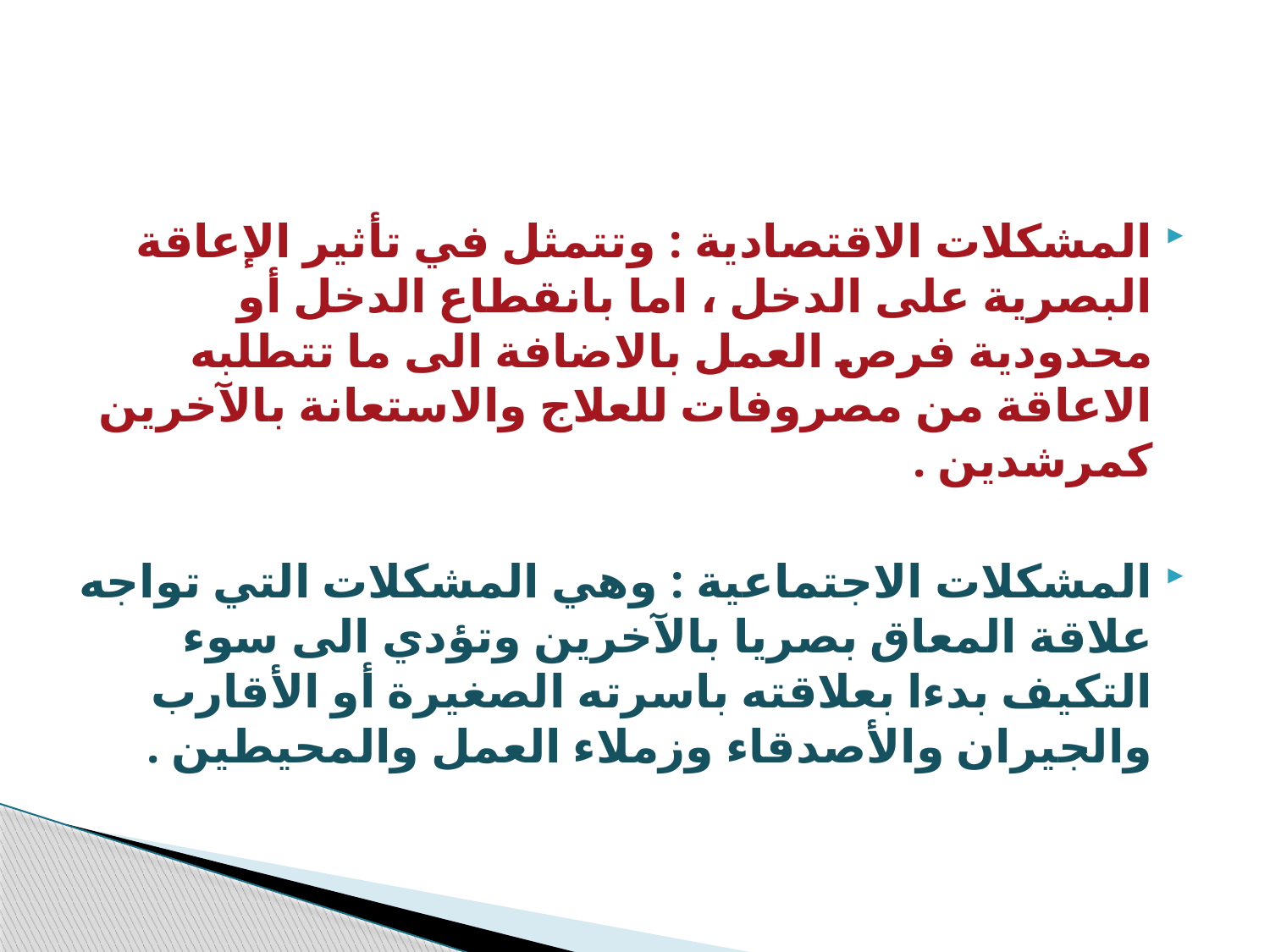

#
المشكلات الاقتصادية : وتتمثل في تأثير الإعاقة البصرية على الدخل ، اما بانقطاع الدخل أو محدودية فرص العمل بالاضافة الى ما تتطلبه الاعاقة من مصروفات للعلاج والاستعانة بالآخرين كمرشدين .

المشكلات الاجتماعية : وهي المشكلات التي تواجه علاقة المعاق بصريا بالآخرين وتؤدي الى سوء التكيف بدءا بعلاقته باسرته الصغيرة أو الأقارب والجيران والأصدقاء وزملاء العمل والمحيطين .